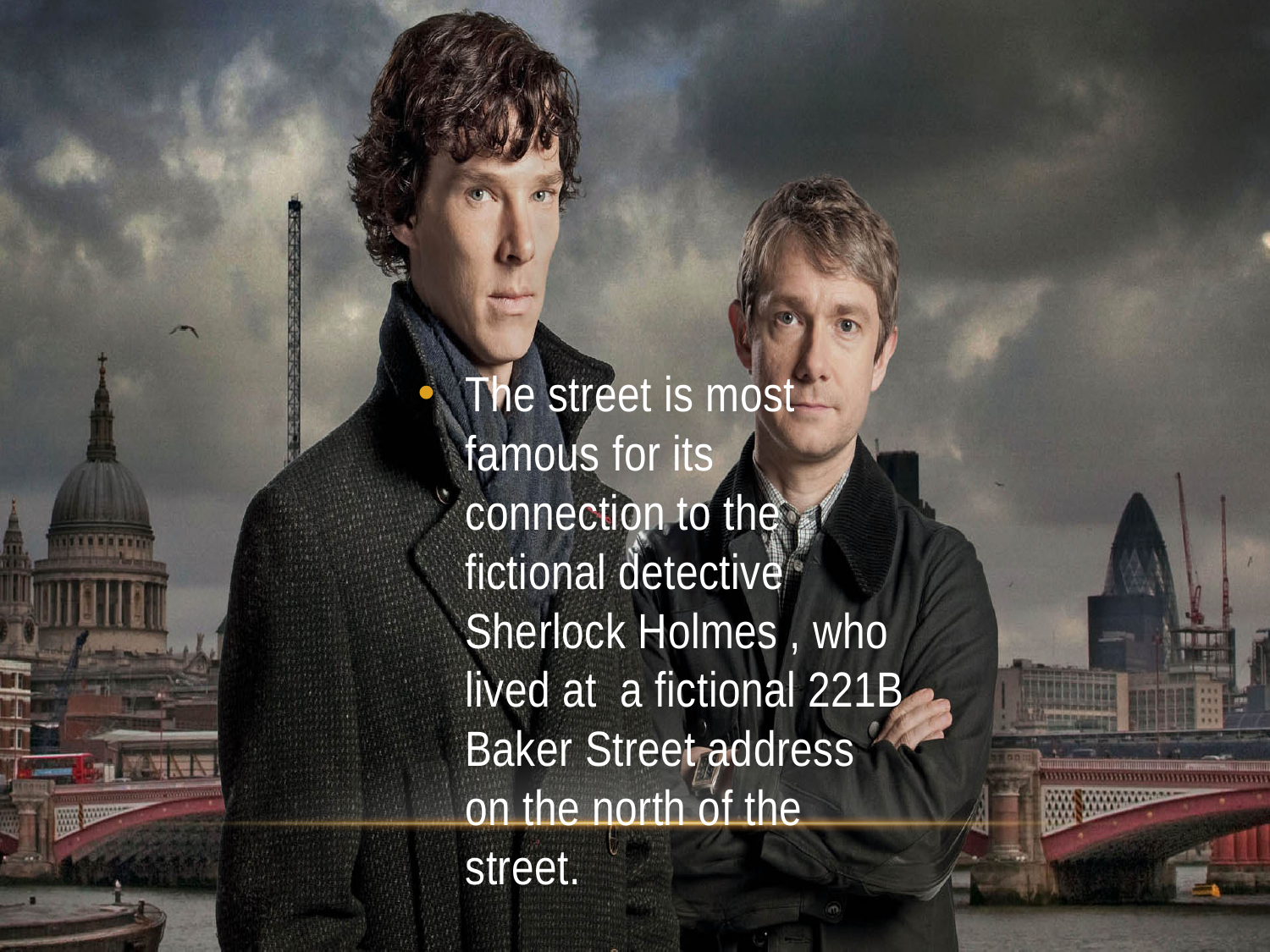

#

The street is most famous for its connection to the fictional detective Sherlock Holmes , who lived at  a fictional 221B Baker Street address on the north of the street.